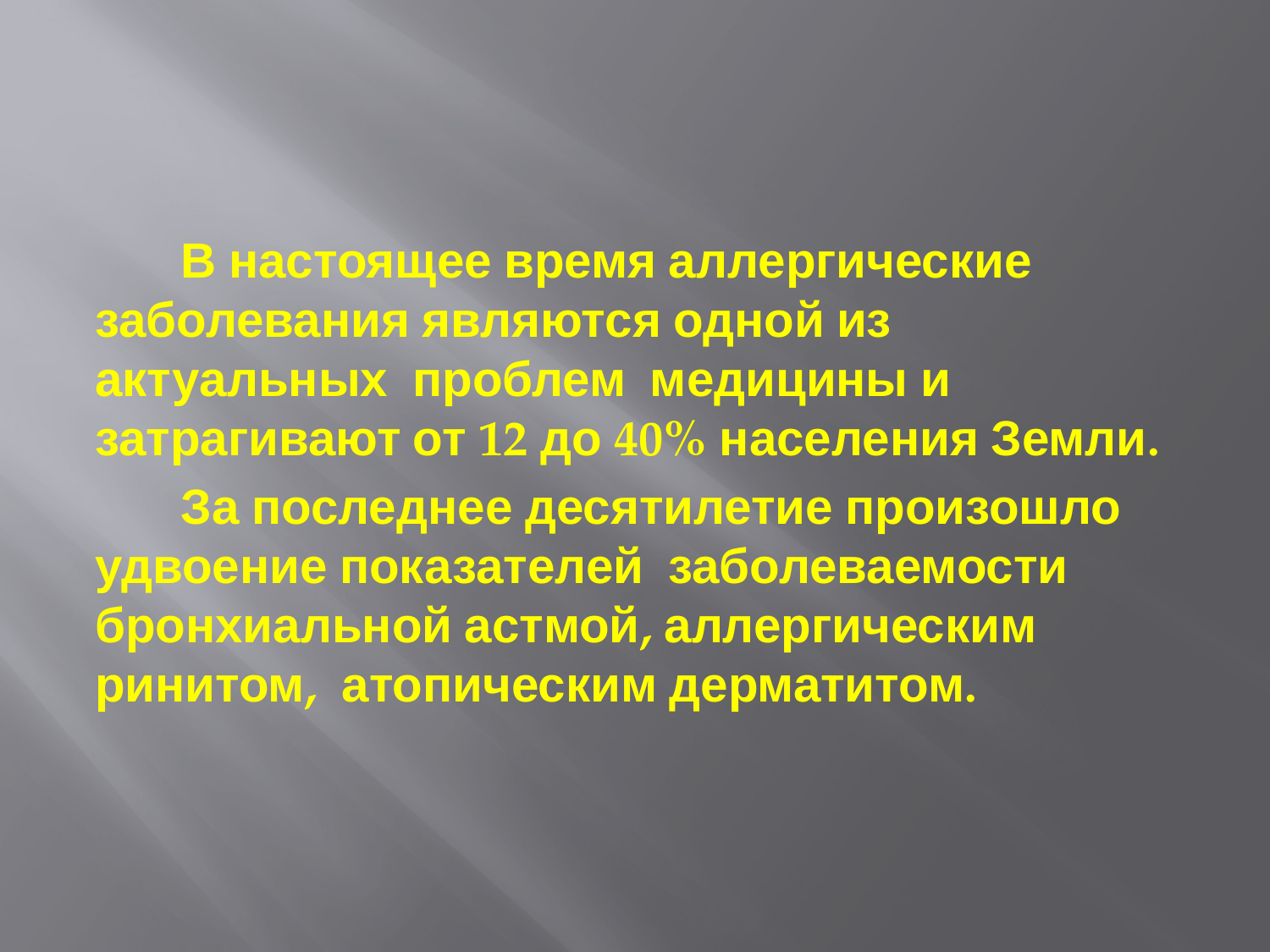

В настоящее время аллергические  заболевания являются одной из актуальных  проблем  медицины и затрагивают от 12 до 40% населения Земли.
       За последнее десятилетие произошло удвоение показателей  заболеваемости бронхиальной астмой, аллергическим ринитом,  атопическим дерматитом.